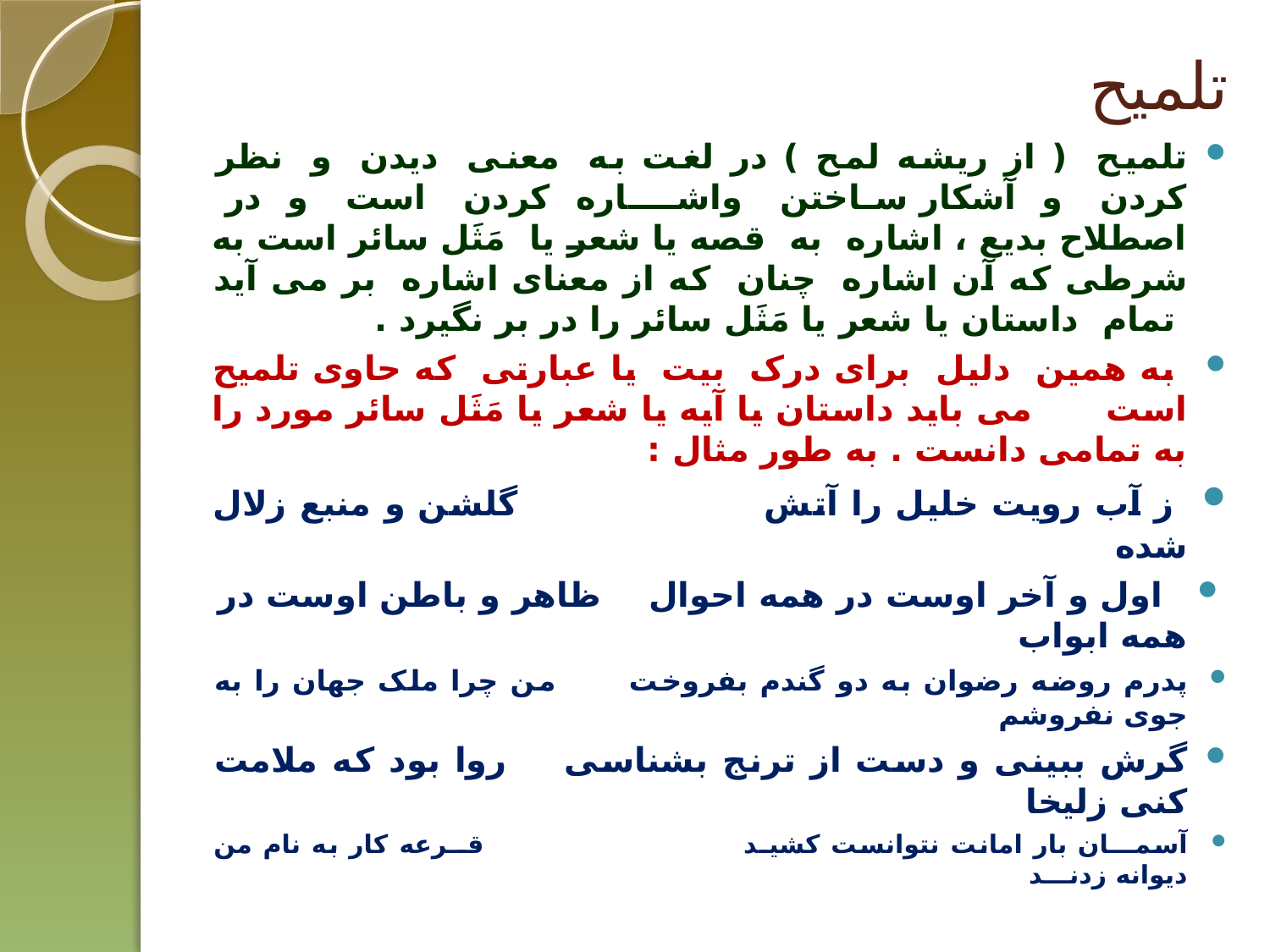

# تلمیح
تلمیح  ( از ریشه لمح ) در لغت به  معنی  دیدن  و  نظر کردن  و آشکار ساختن  واشـــاره کردن  است  و در اصطلاح بدیع ، اشاره  به  قصه یا شعر یا  مَثَل سائر است به شرطی که آن اشاره  چنان  که از معنای اشاره  بر می آید  تمام  داستان یا شعر یا مَثَل سائر را در بر نگیرد .
 به همین  دلیل  برای درک  بیت  یا عبارتی  که حاوی تلمیح است      می باید داستان یا آیه یا شعر یا مَثَل سائر مورد را به تمامی دانست . به طور مثال :
 ز آب رويت خليل را آتش                   گلشن و منبع زلال شده
  اول و آخر اوست در همه احوال    ظاهر و باطن اوست در همه ابواب
پدرم روضه رضوان به دو گندم بفروخت      من چرا ملک جهان را به جوی نفروشم
گرش ببینی و دست از ترنج بشناسی    روا بود که ملامت کنی زلیخا
آسمـــان بار امانت نتوانست کشیـد                        قــرعه کار به نام من دیوانه زدنـــد